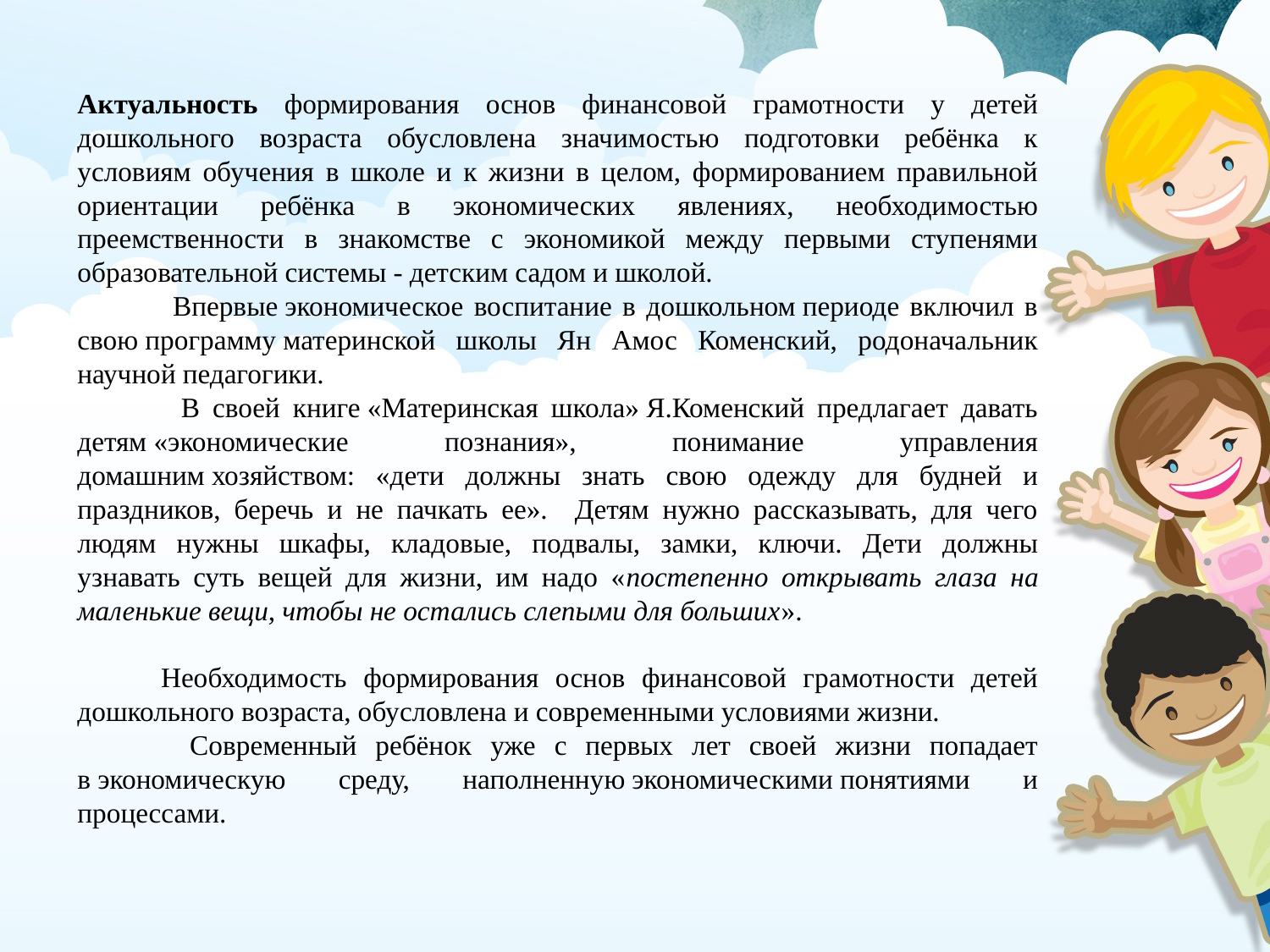

Актуальность формирования основ финансовой грамотности у детей дошкольного возраста обусловлена значимостью подготовки ребёнка к условиям обучения в школе и к жизни в целом, формированием правильной ориентации ребёнка в экономических явлениях, необходимостью преемственности в знакомстве с экономикой между первыми ступенями образовательной системы - детским садом и школой.
         Впервые экономическое воспитание в дошкольном периоде включил в свою программу материнской школы Ян Амос Коменский, родоначальник научной педагогики.
        В своей книге «Материнская школа» Я.Коменский предлагает давать детям «экономические познания», понимание управления домашним хозяйством: «дети должны знать свою одежду для будней и праздников, беречь и не пачкать ее».  Детям нужно рассказывать, для чего людям нужны шкафы, кладовые, подвалы, замки, ключи. Дети должны узнавать суть вещей для жизни, им надо «постепенно открывать глаза на маленькие вещи, чтобы не остались слепыми для больших».

     Необходимость формирования основ финансовой грамотности детей дошкольного возраста, обусловлена и современными условиями жизни.
      Современный ребёнок уже с первых лет своей жизни попадает в экономическую среду, наполненную экономическими понятиями и процессами.